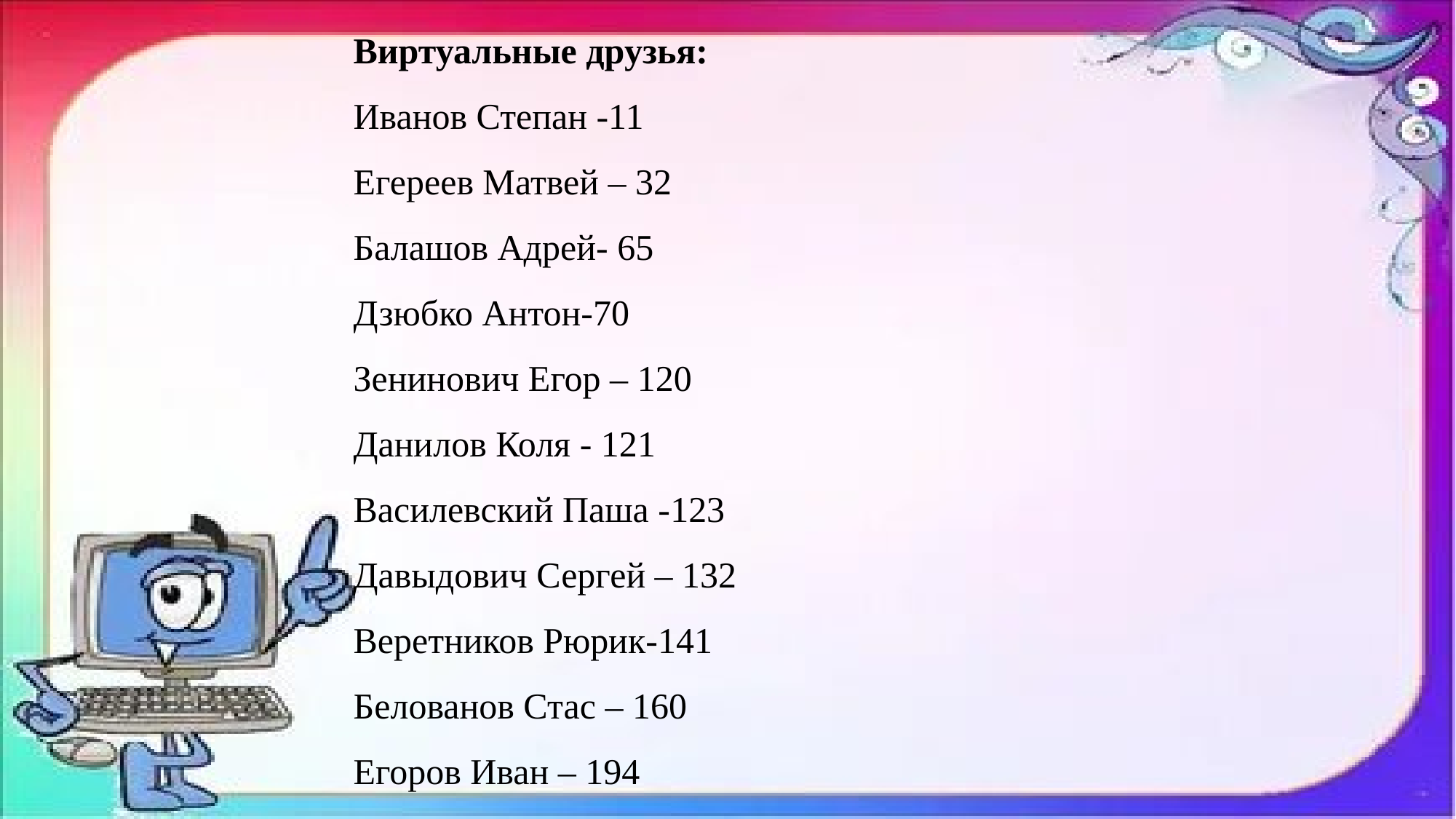

Виртуальные друзья:
Иванов Степан -11
Егереев Матвей – 32
Балашов Адрей- 65
Дзюбко Антон-70
Зенинович Егор – 120
Данилов Коля - 121
Василевский Паша -123
Давыдович Сергей – 132
Веретников Рюрик-141
Белованов Стас – 160
Егоров Иван – 194